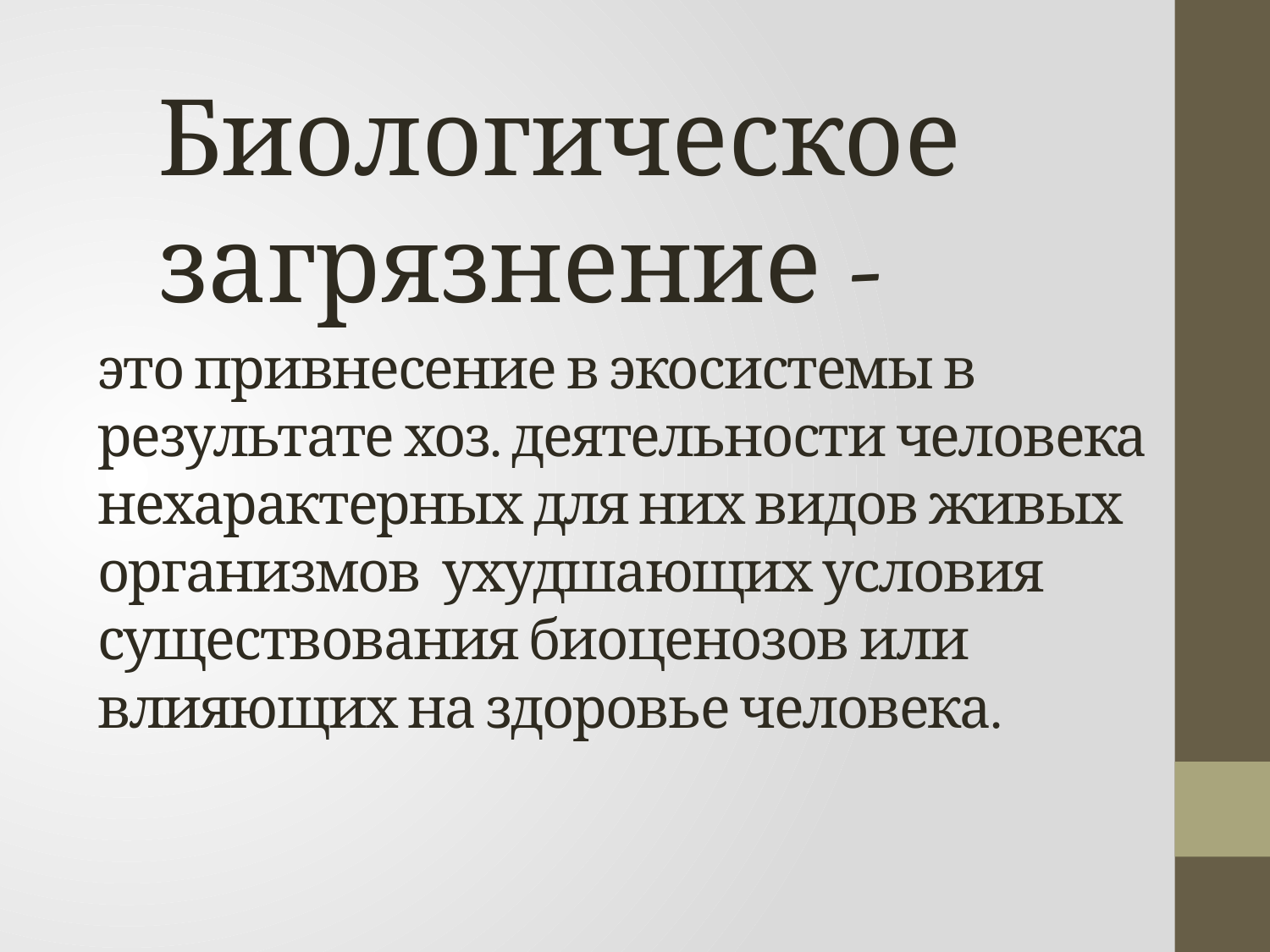

Биологическое загрязнение -
# это привнесение в экосистемы в результате хоз. деятельности человека нехарактерных для них видов живых организмов  ухудшающих условия существования биоценозов или влияющих на здоровье человека.